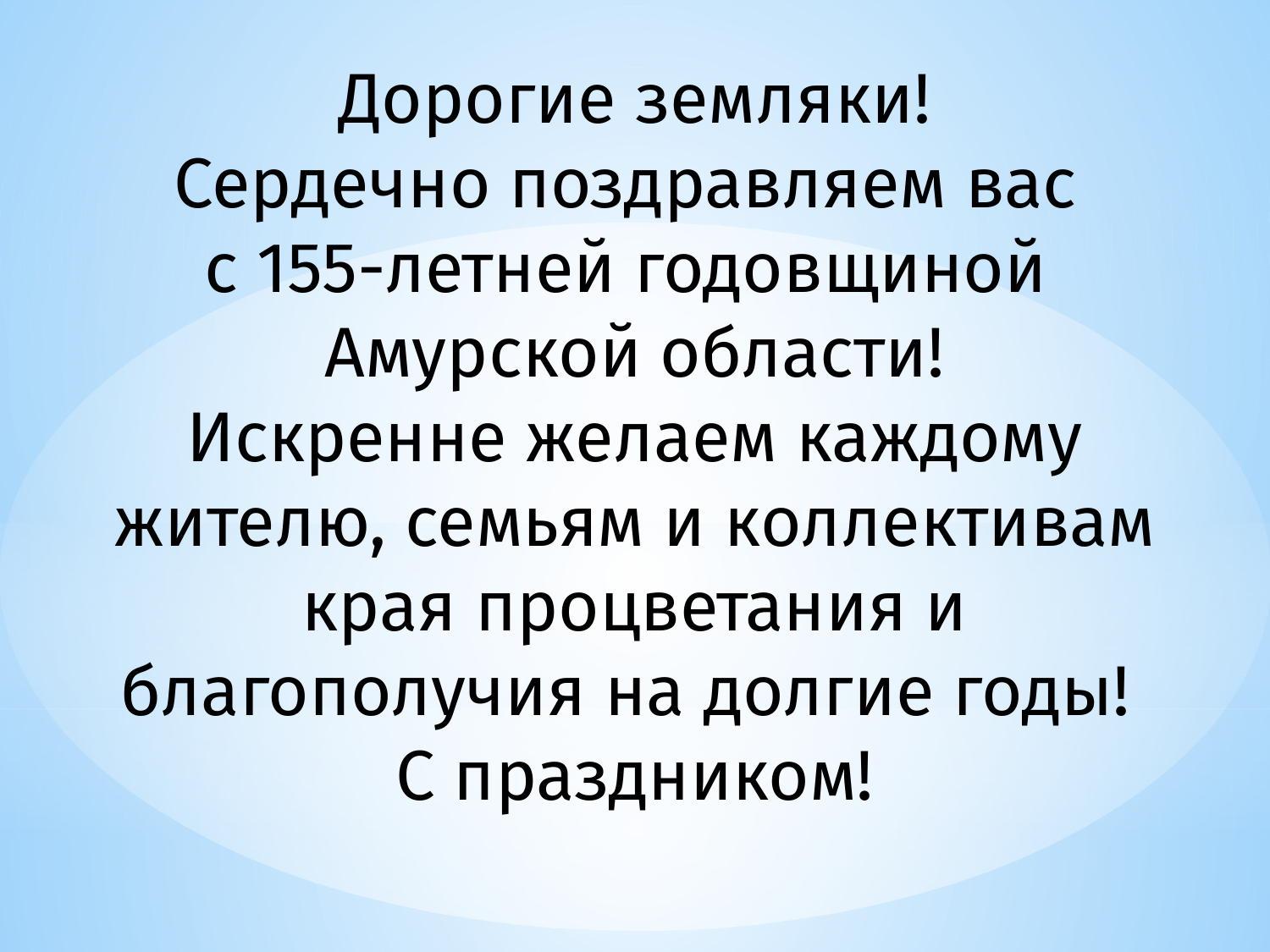

Дорогие земляки!
Сердечно поздравляем вас
с 155-летней годовщиной
Амурской области!
Искренне желаем каждому жителю, семьям и коллективам края процветания и благополучия на долгие годы!
С праздником!